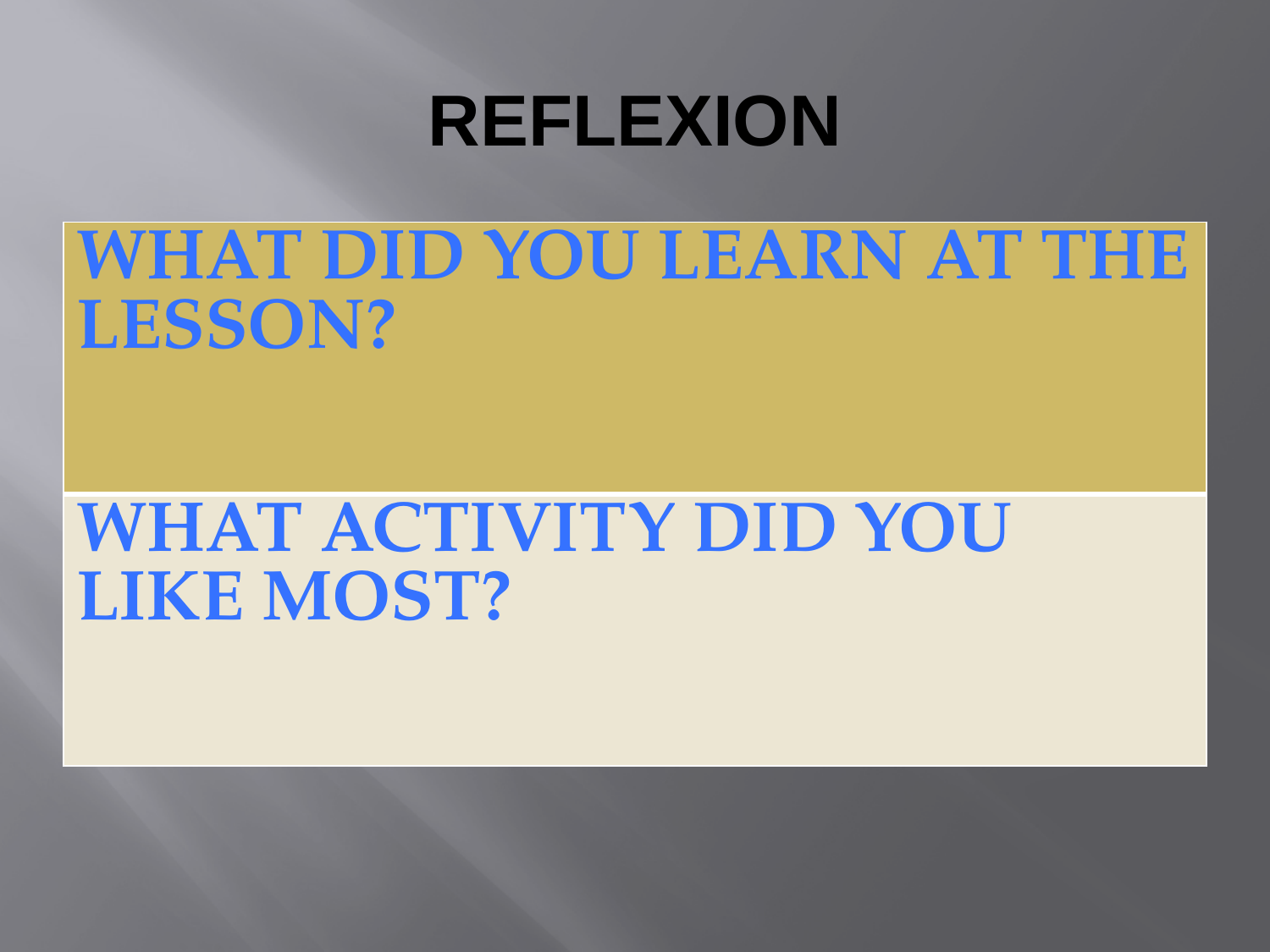

# REFLEXION
| What did you learn at the lesson? |
| --- |
| What activity did you like most? |